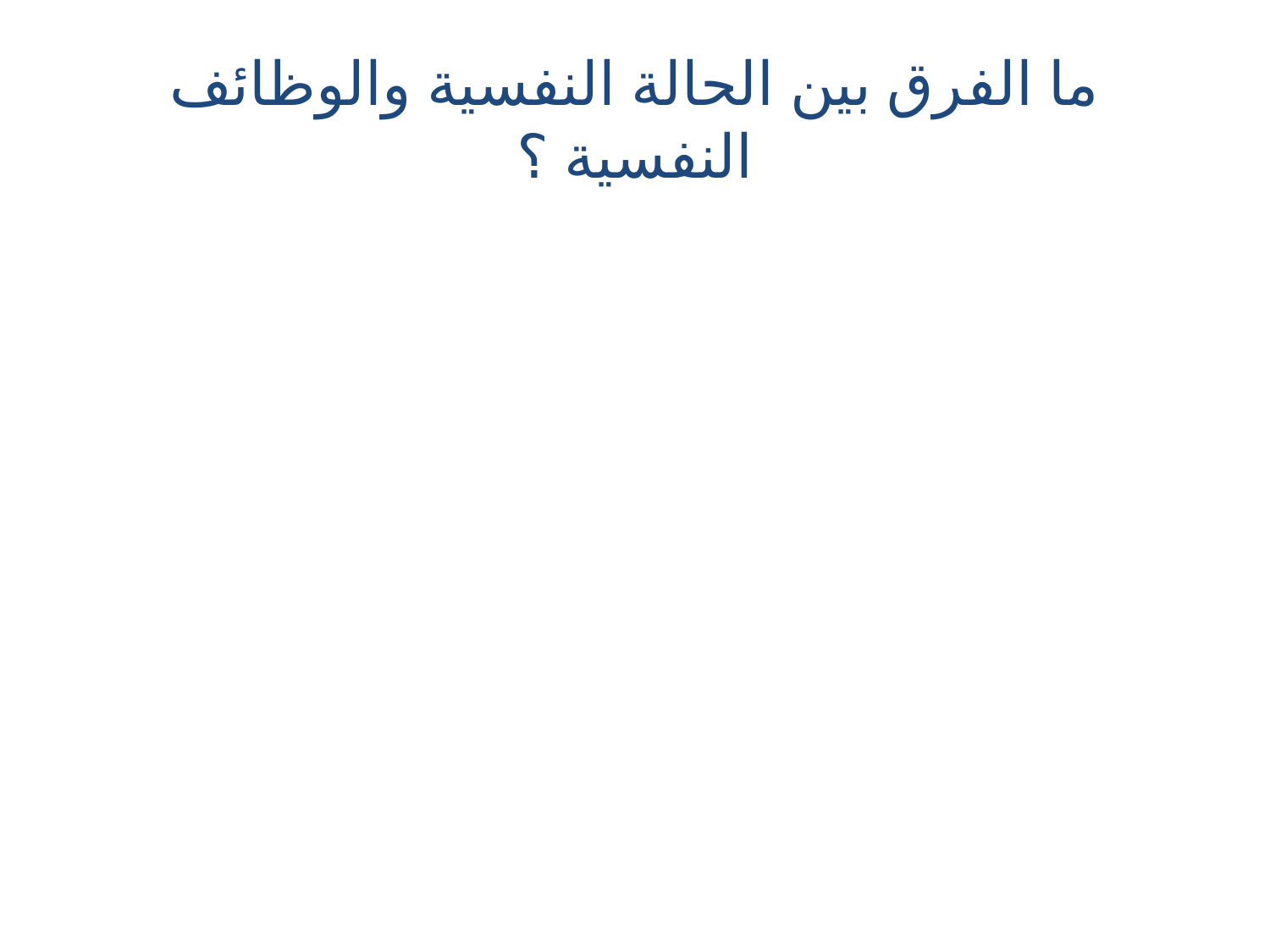

# ما الفرق بين الحالة النفسية والوظائف النفسية ؟